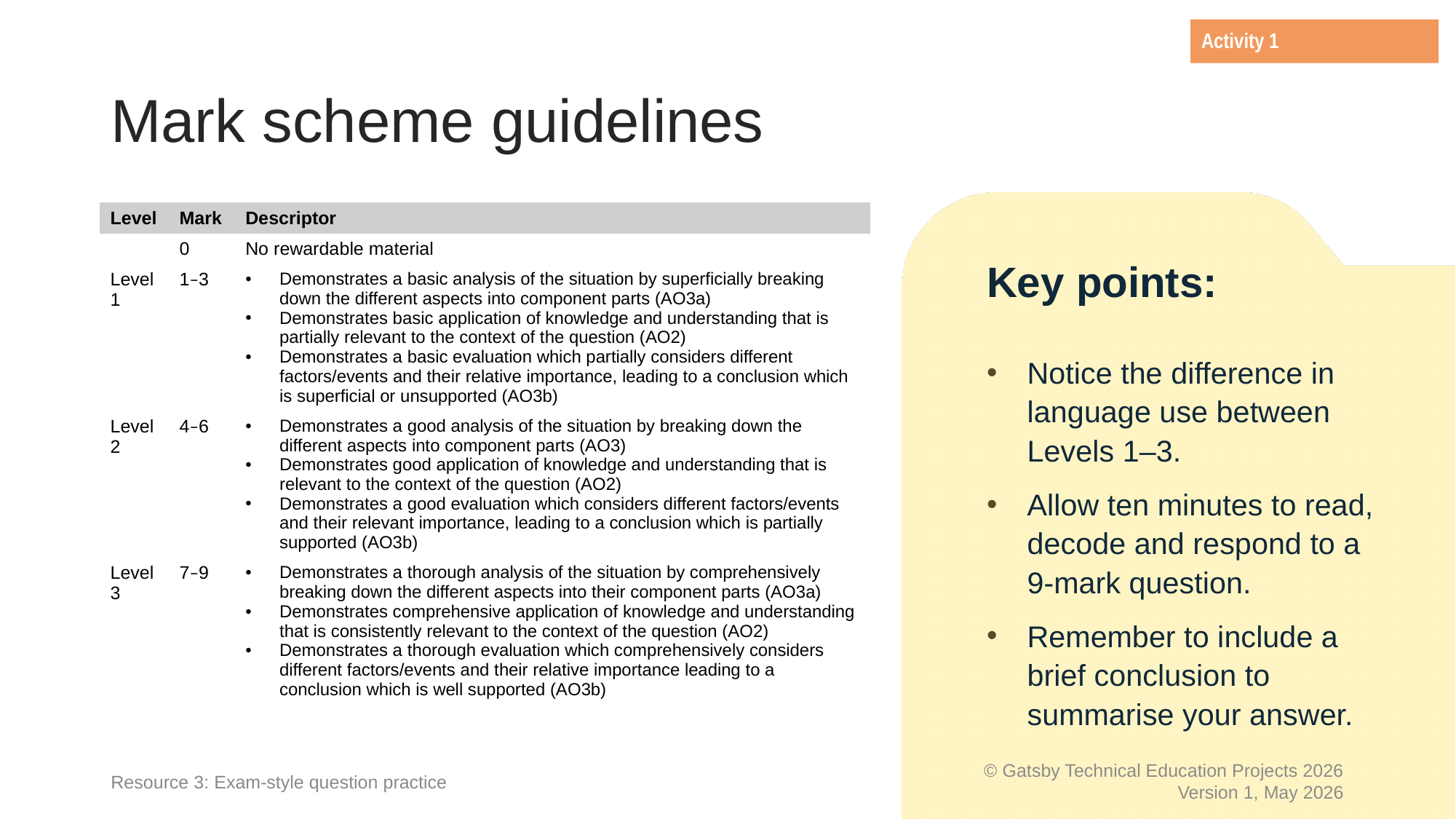

Activity 1
# Mark scheme guidelines
| Level | Mark | Descriptor |
| --- | --- | --- |
|  | 0 | No rewardable material |
| Level 1 | 1–3 | Demonstrates a basic analysis of the situation by superficially breaking down the different aspects into component parts (AO3a) Demonstrates basic application of knowledge and understanding that is partially relevant to the context of the question (AO2) Demonstrates a basic evaluation which partially considers different factors/events and their relative importance, leading to a conclusion which is superficial or unsupported (AO3b) |
| Level 2 | 4–6 | Demonstrates a good analysis of the situation by breaking down the different aspects into component parts (AO3) Demonstrates good application of knowledge and understanding that is relevant to the context of the question (AO2) Demonstrates a good evaluation which considers different factors/events and their relevant importance, leading to a conclusion which is partially supported (AO3b) |
| Level 3 | 7–9 | Demonstrates a thorough analysis of the situation by comprehensively breaking down the different aspects into their component parts (AO3a) Demonstrates comprehensive application of knowledge and understanding that is consistently relevant to the context of the question (AO2) Demonstrates a thorough evaluation which comprehensively considers different factors/events and their relative importance leading to a conclusion which is well supported (AO3b) |
Key points:
Notice the difference in language use between Levels 1–3.
Allow ten minutes to read, decode and respond to a 9-mark question.
Remember to include a brief conclusion to summarise your answer.
Resource 3: Exam-style question practice